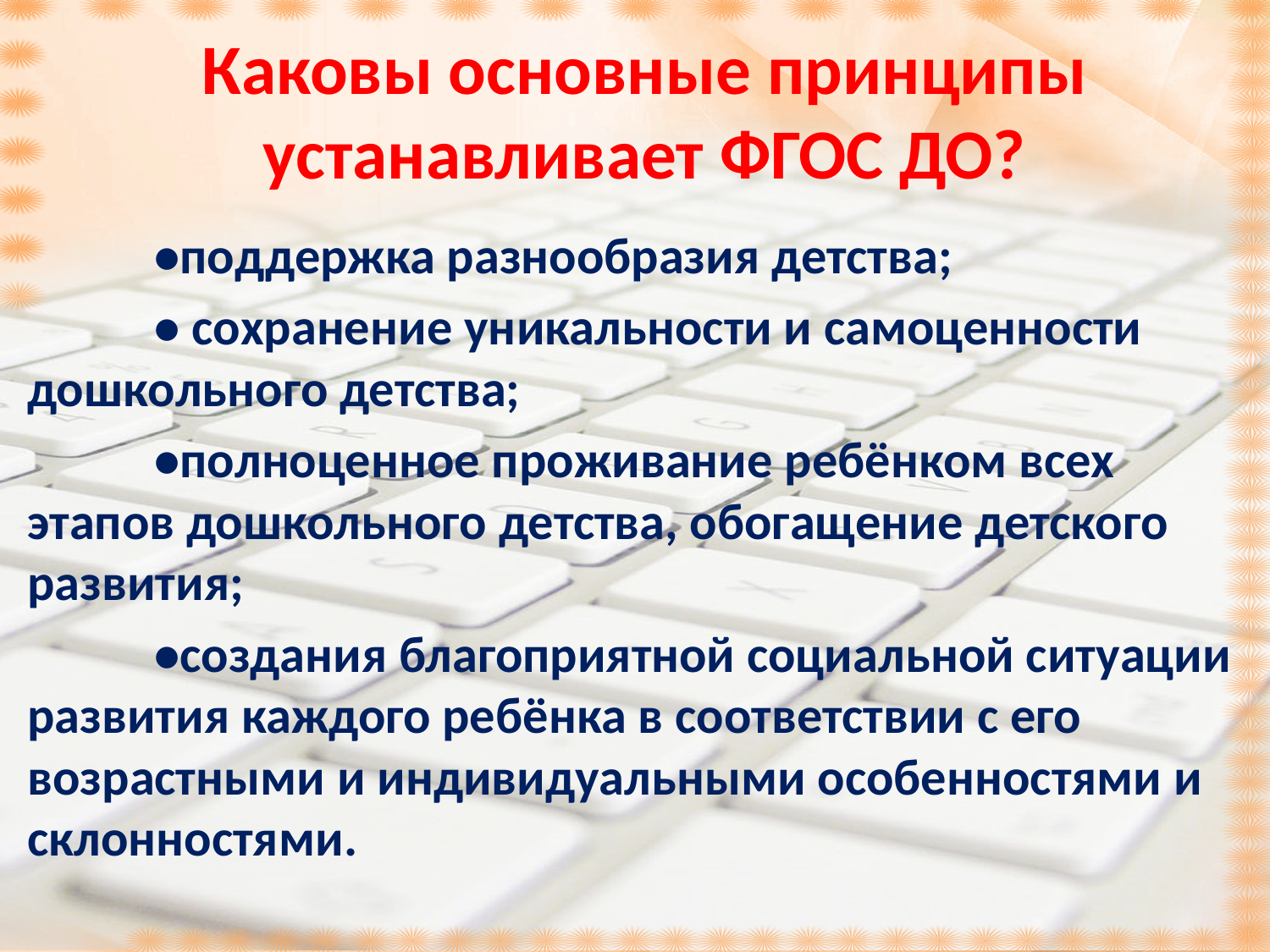

Каковы основные принципы устанавливает ФГОС ДО?
	•поддержка разнообразия детства;
	• сохранение уникальности и самоценности дошкольного детства;
	•полноценное проживание ребёнком всех этапов дошкольного детства, обогащение детского развития;
	•создания благоприятной социальной ситуации развития каждого ребёнка в соответствии с его возрастными и индивидуальными особенностями и склонностями.